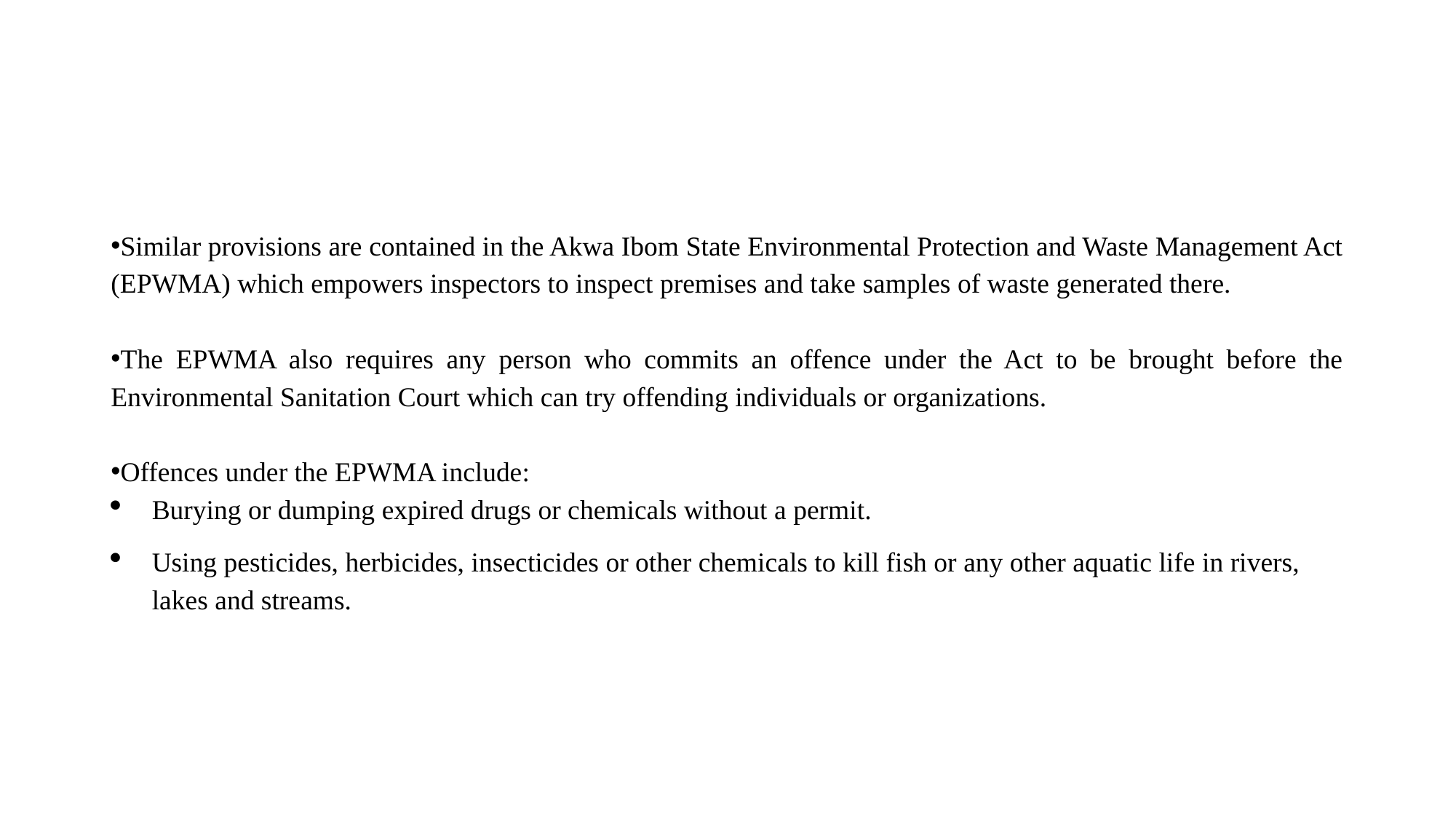

#
Similar provisions are contained in the Akwa Ibom State Environmental Protection and Waste Management Act (EPWMA) which empowers inspectors to inspect premises and take samples of waste generated there.

The EPWMA also requires any person who commits an offence under the Act to be brought before the Environmental Sanitation Court which can try offending individuals or organizations.

Offences under the EPWMA include:
Burying or dumping expired drugs or chemicals without a permit.
Using pesticides, herbicides, insecticides or other chemicals to kill fish or any other aquatic life in rivers, lakes and streams.